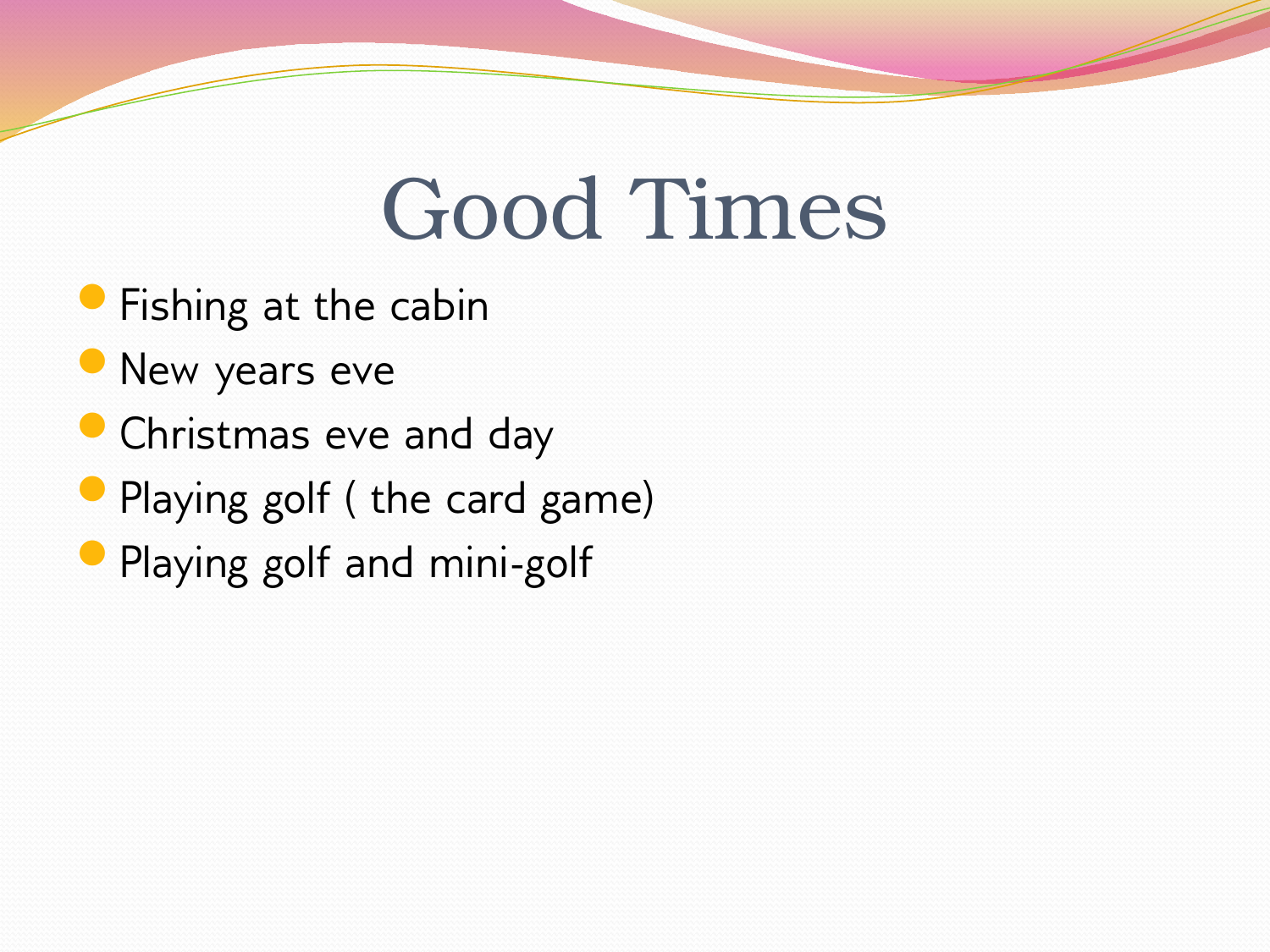

# Good Times
Fishing at the cabin
New years eve
Christmas eve and day
Playing golf ( the card game)
Playing golf and mini-golf